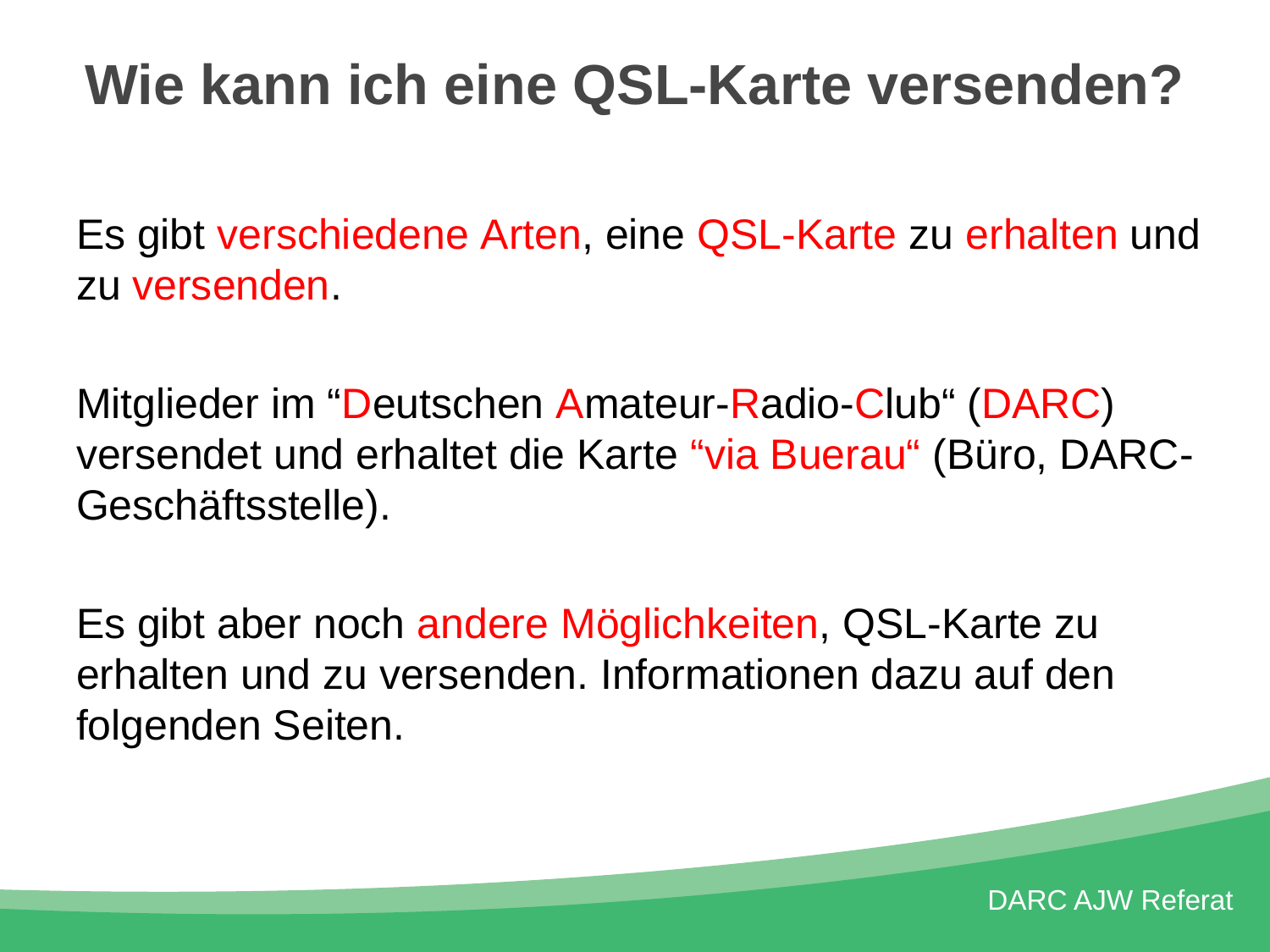

# Wie kann ich eine QSL-Karte versenden?
Es gibt verschiedene Arten, eine QSL-Karte zu erhalten und zu versenden.

Mitglieder im “Deutschen Amateur-Radio-Club“ (DARC) versendet und erhaltet die Karte “via Buerau“ (Büro, DARC-Geschäftsstelle).

Es gibt aber noch andere Möglichkeiten, QSL-Karte zu erhalten und zu versenden. Informationen dazu auf den folgenden Seiten.